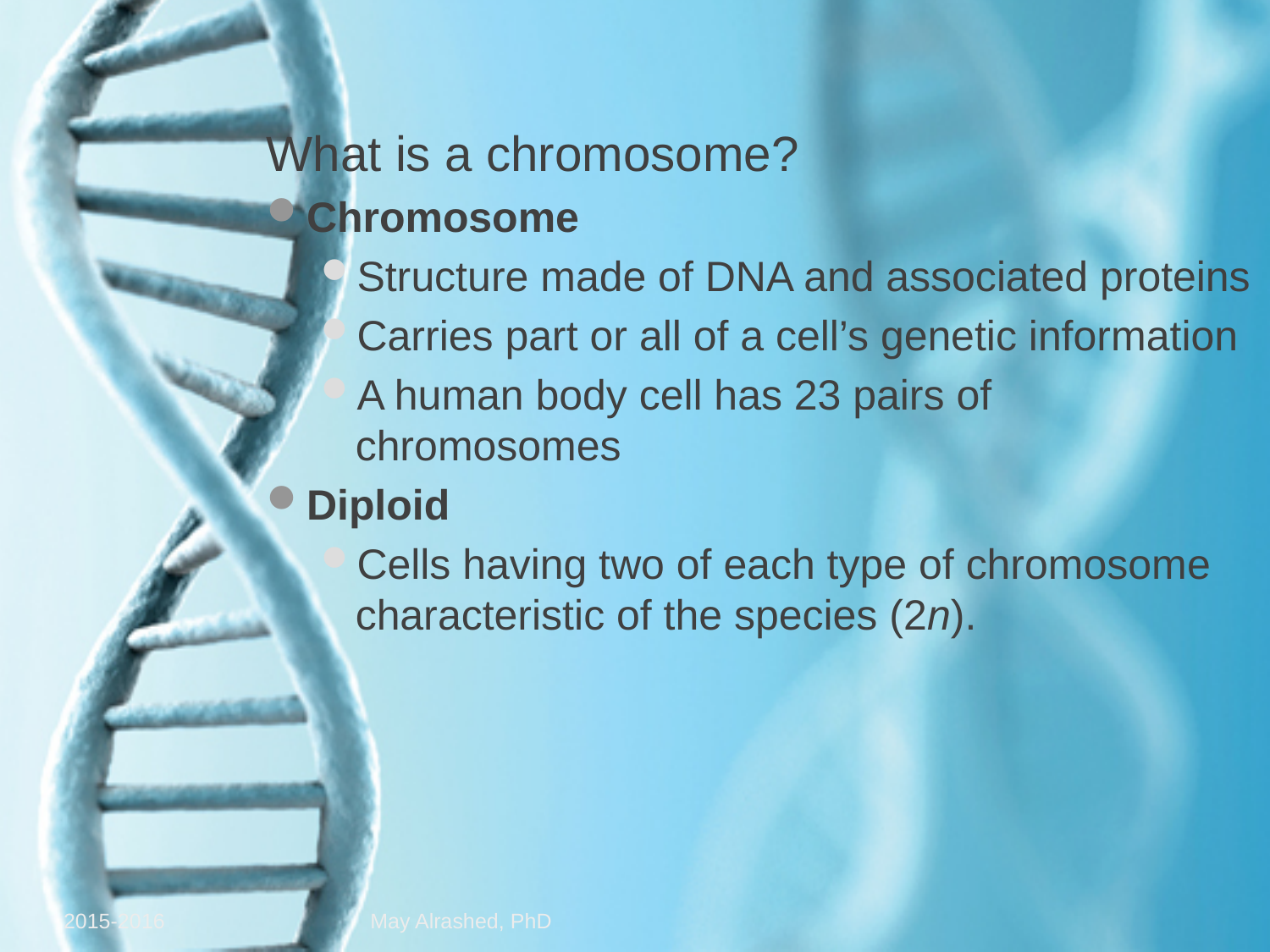

What is a chromosome?
Chromosome
Structure made of DNA and associated proteins
Carries part or all of a cell’s genetic information
A human body cell has 23 pairs of chromosomes
Diploid
Cells having two of each type of chromosome characteristic of the species (2n).

2015-2016
May Alrashed, PhD